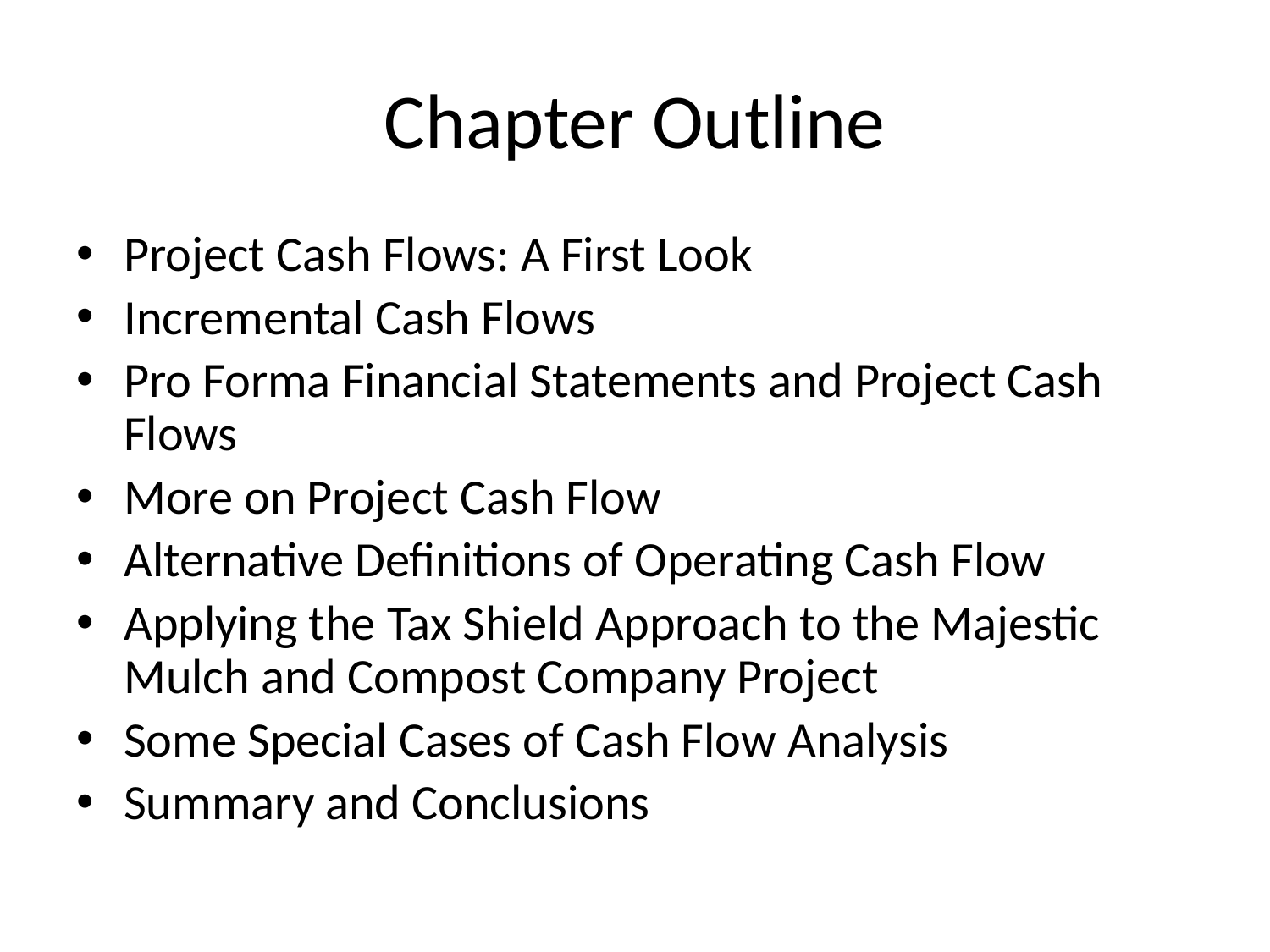

# Chapter Outline
Project Cash Flows: A First Look
Incremental Cash Flows
Pro Forma Financial Statements and Project Cash Flows
More on Project Cash Flow
Alternative Definitions of Operating Cash Flow
Applying the Tax Shield Approach to the Majestic Mulch and Compost Company Project
Some Special Cases of Cash Flow Analysis
Summary and Conclusions